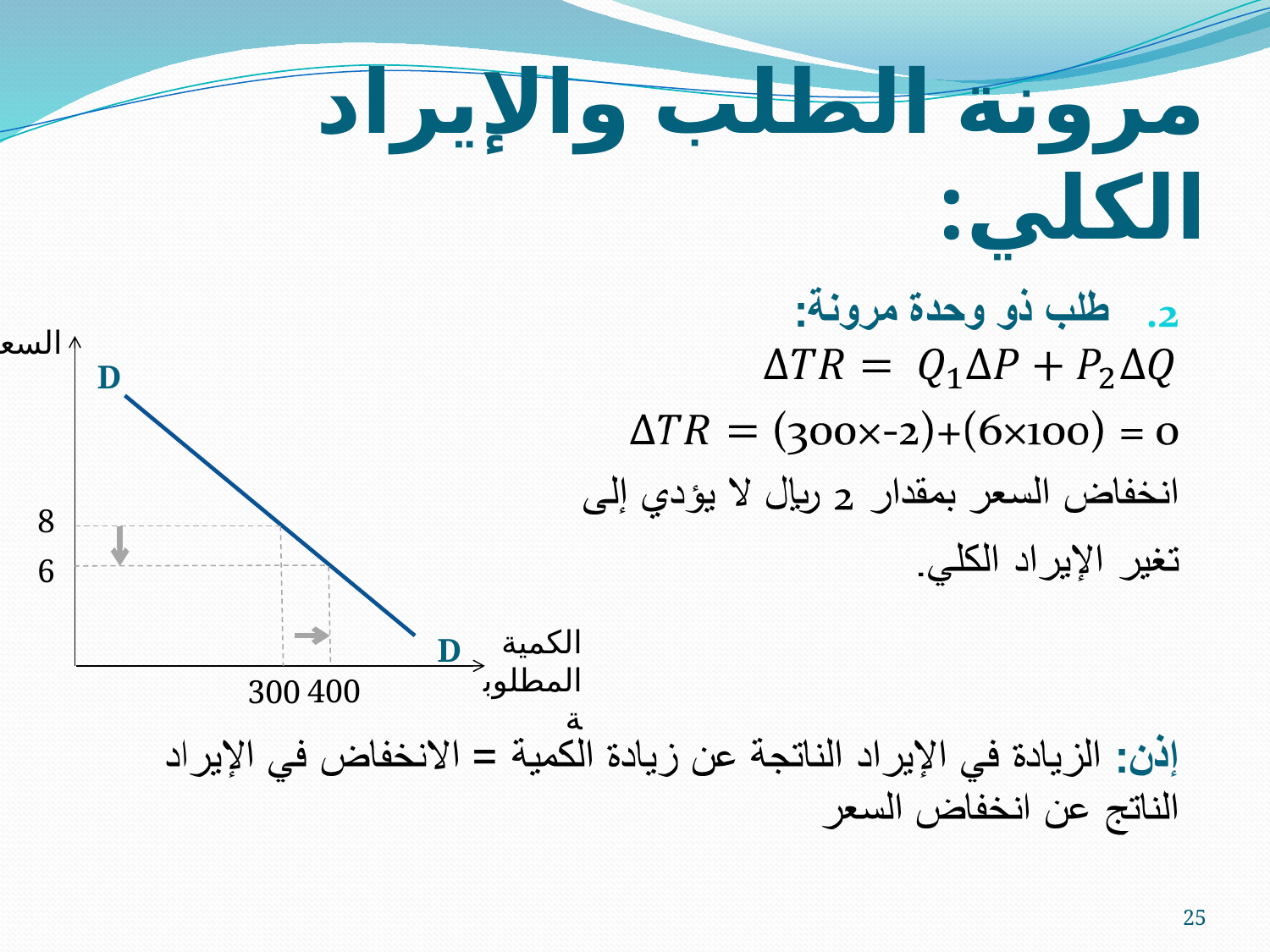

# مرونة الطلب والإيراد الكلي:

السعر
D
8
6
الكمية المطلوبة
D
400
300
25